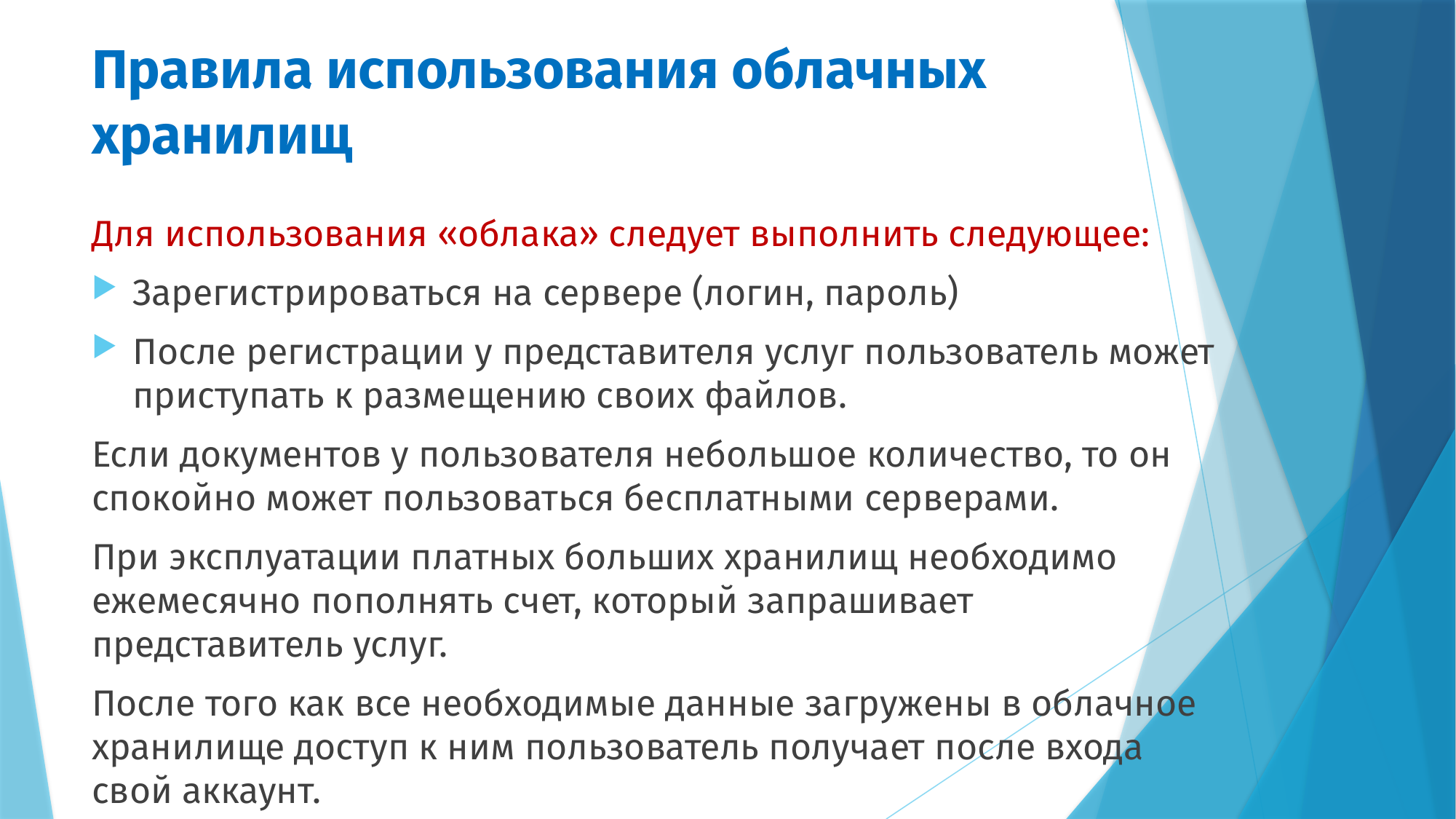

# Правила использования облачных хранилищ
Для использования «облака» следует выполнить следующее:
Зарегистрироваться на сервере (логин, пароль)
После регистрации у представителя услуг пользователь может приступать к размещению своих файлов.
Если документов у пользователя небольшое количество, то он спокойно может пользоваться бесплатными серверами.
При эксплуатации платных больших хранилищ необходимо ежемесячно пополнять счет, который запрашивает представитель услуг.
После того как все необходимые данные загружены в облачное хранилище доступ к ним пользователь получает после входа свой аккаунт.